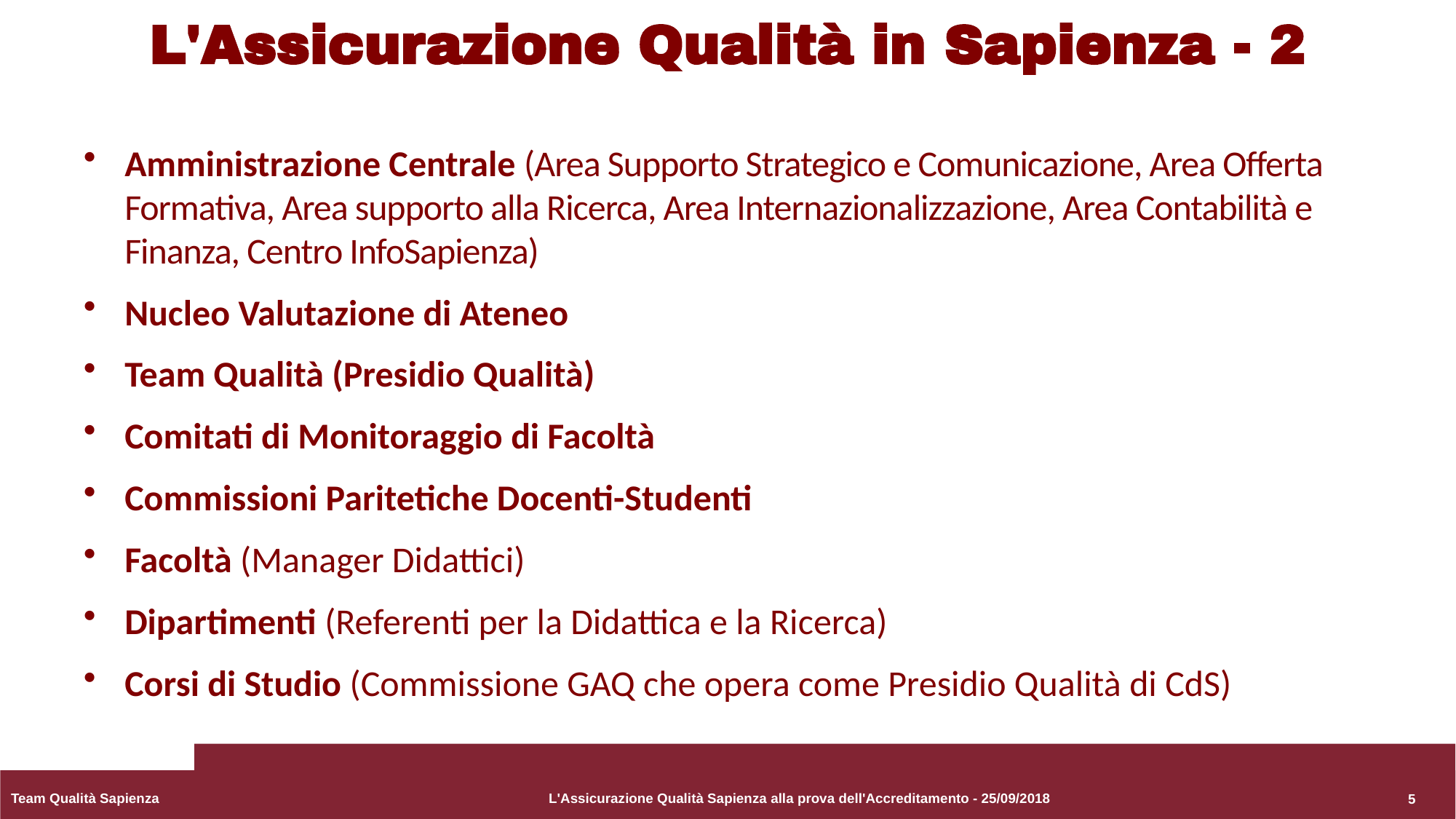

# L'Assicurazione Qualità in Sapienza - 2
Amministrazione Centrale (Area Supporto Strategico e Comunicazione, Area Offerta Formativa, Area supporto alla Ricerca, Area Internazionalizzazione, Area Contabilità e Finanza, Centro InfoSapienza)
Nucleo Valutazione di Ateneo
Team Qualità (Presidio Qualità)
Comitati di Monitoraggio di Facoltà
Commissioni Paritetiche Docenti-Studenti
Facoltà (Manager Didattici)
Dipartimenti (Referenti per la Didattica e la Ricerca)
Corsi di Studio (Commissione GAQ che opera come Presidio Qualità di CdS)
5
Team Qualità Sapienza
L'Assicurazione Qualità Sapienza alla prova dell'Accreditamento - 25/09/2018